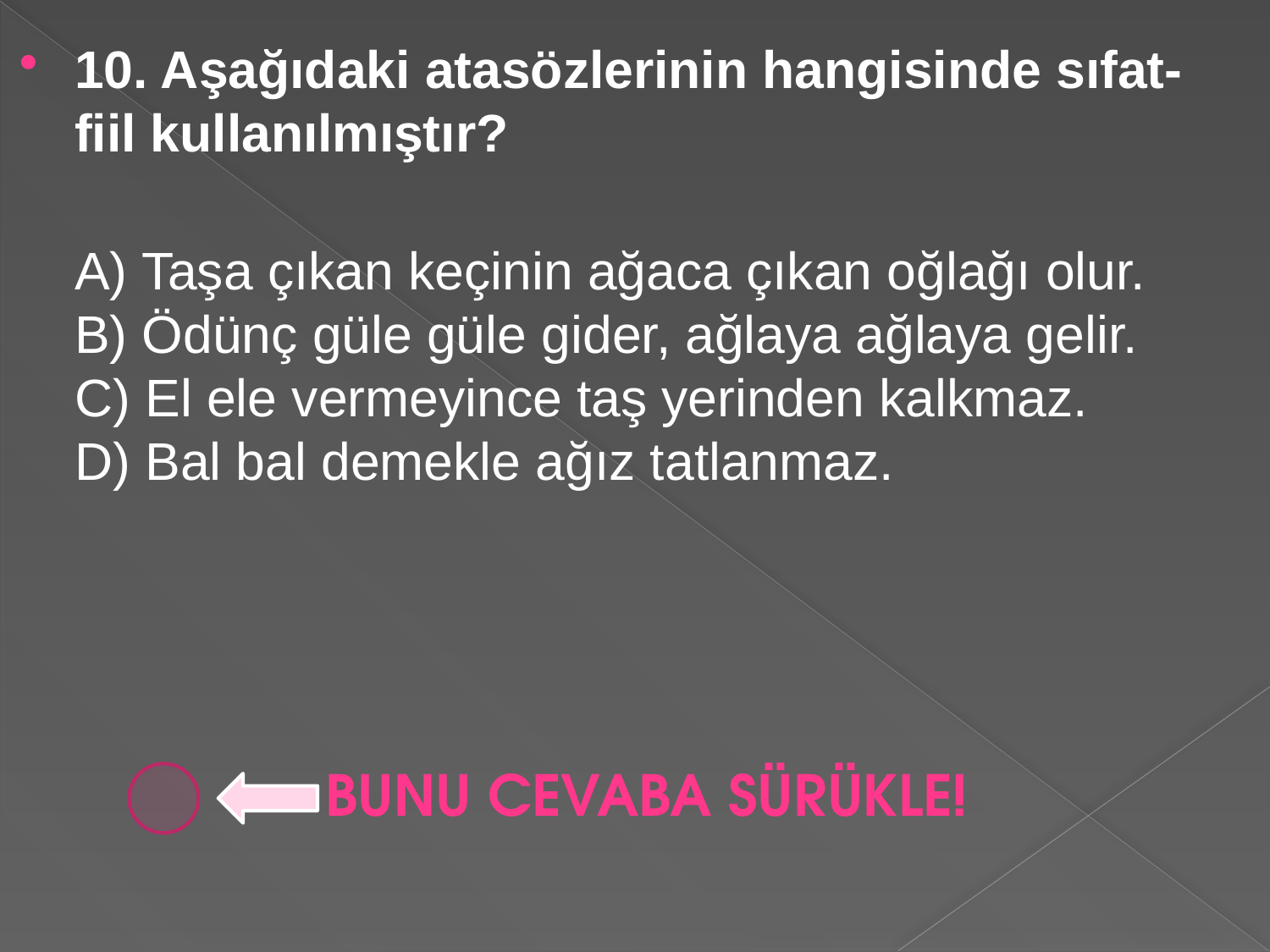

10. Aşağıdaki atasözlerinin hangisinde sıfat-fiil kullanılmıştır?
A) Taşa çıkan keçinin ağaca çıkan oğlağı olur.
B) Ödünç güle güle gider, ağlaya ağlaya gelir.
C) El ele vermeyince taş yerinden kalkmaz.
D) Bal bal demekle ağız tatlanmaz.
BUNU CEVABA SÜRÜKLE!